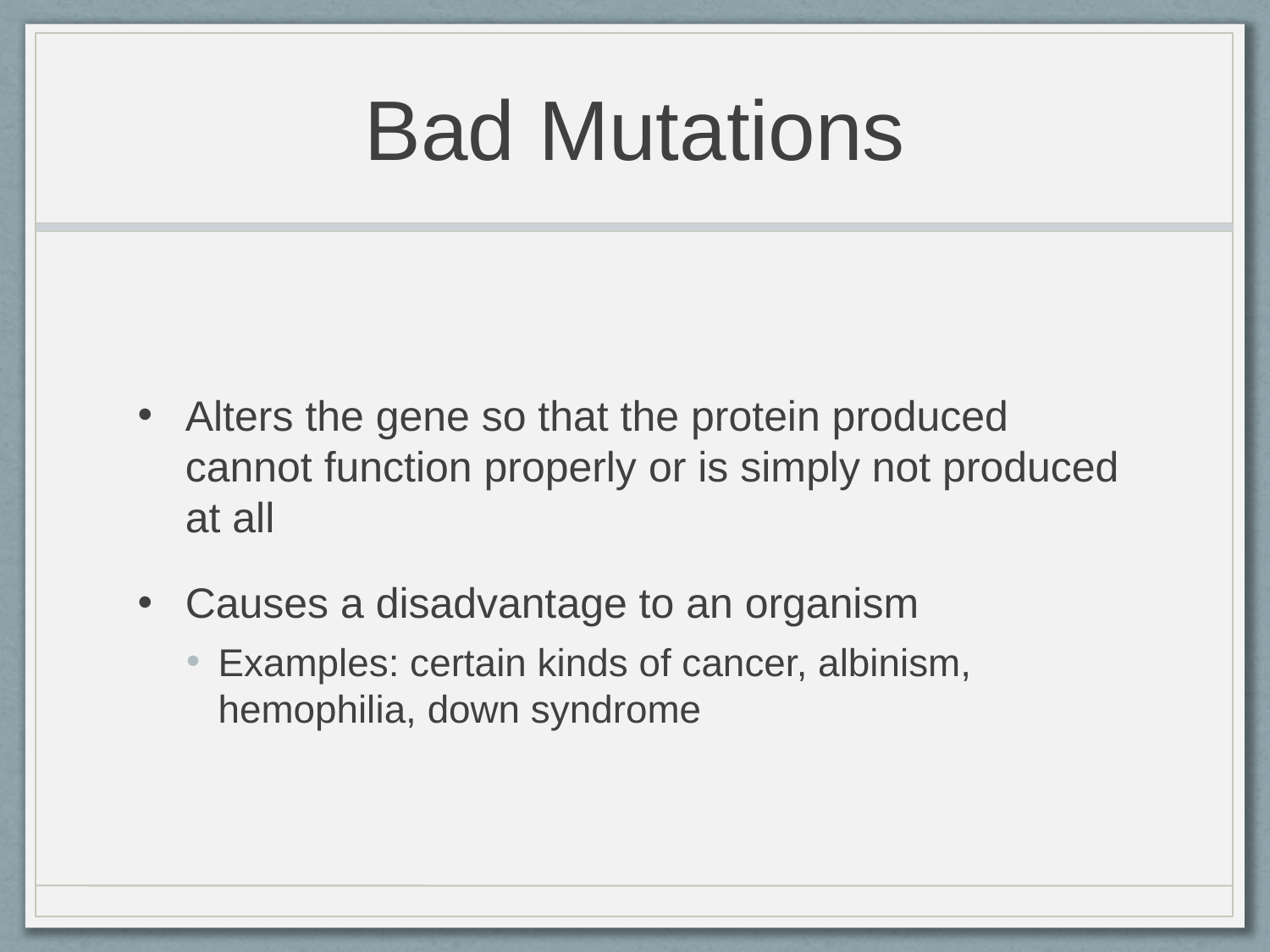

# Bad Mutations

Alters the gene so that the protein produced cannot function properly or is simply not produced at all
Causes a disadvantage to an organism
Examples: certain kinds of cancer, albinism, hemophilia, down syndrome